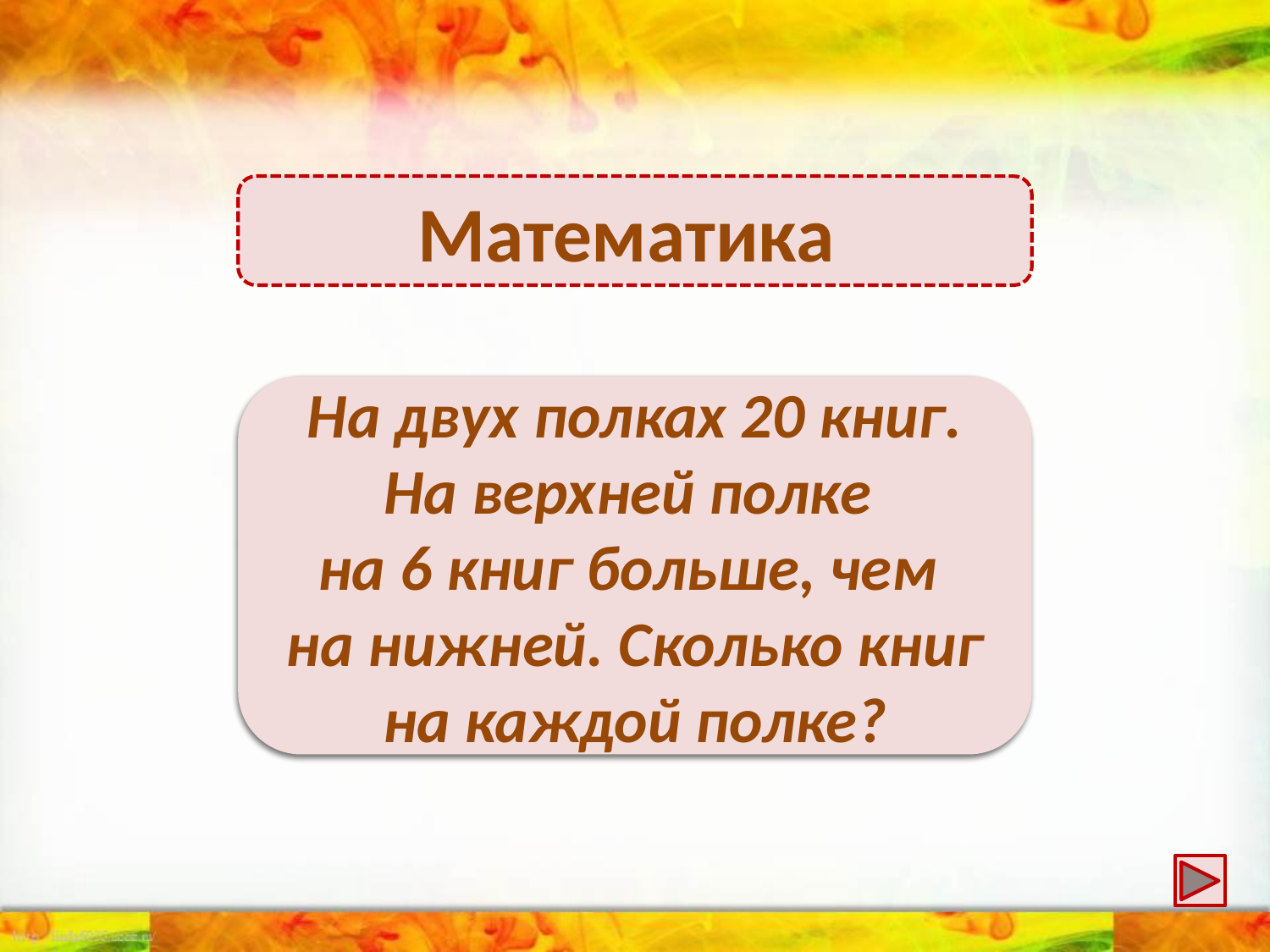

Математика
7 и 13 книг
На двух полках 20 книг. На верхней полке
на 6 книг больше, чем
на нижней. Сколько книг на каждой полке?